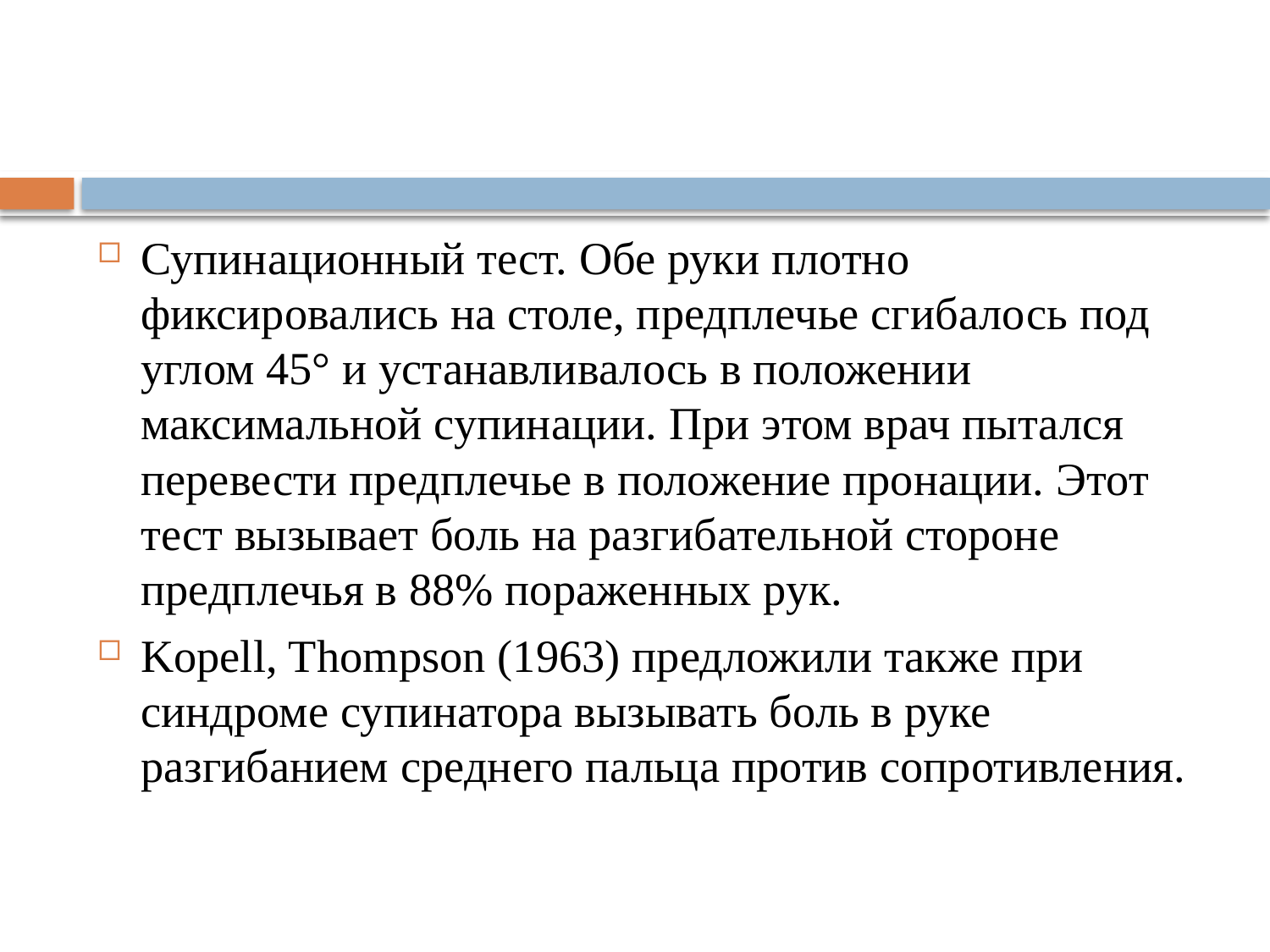

Супинационный тест. Обе руки плотно фиксировались на столе, предплечье сгибалось под углом 45° и устанавливалось в положении максимальной супинации. При этом врач пытался перевести предплечье в положение пронации. Этот тест вызывает боль на разгибательной стороне предплечья в 88% пораженных рук.
Kopell, Thompson (1963) предложили также при синдроме супинатора вызывать боль в руке разгибанием среднего пальца против сопротивления.